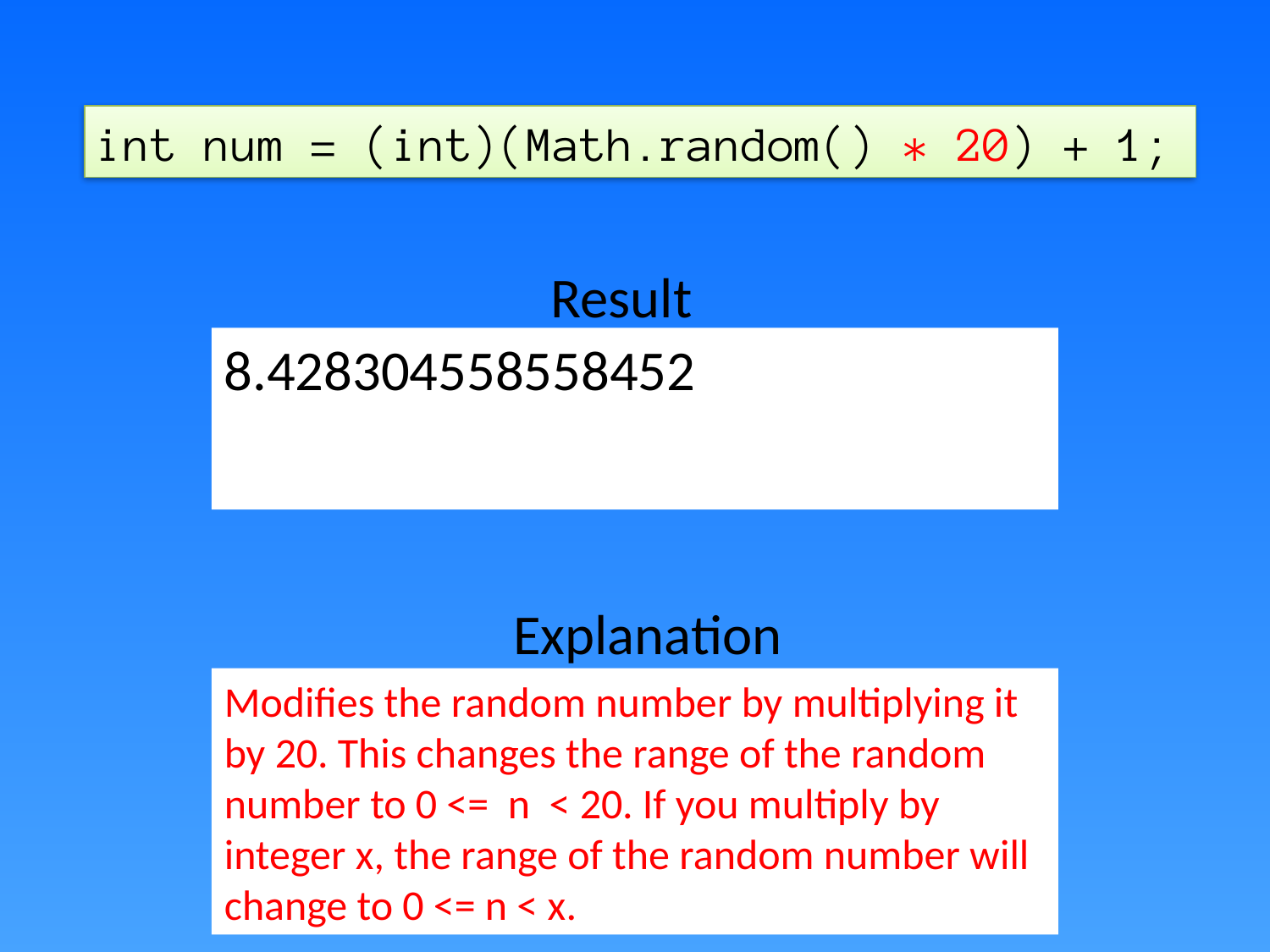

int num = (int)(Math.random() * 20) + 1;
Result
8.428304558558452

Explanation
Modifies the random number by multiplying it by 20. This changes the range of the random
number to 0 <=  n  < 20. If you multiply by integer x, the range of the random number will change to 0 <= n < x.